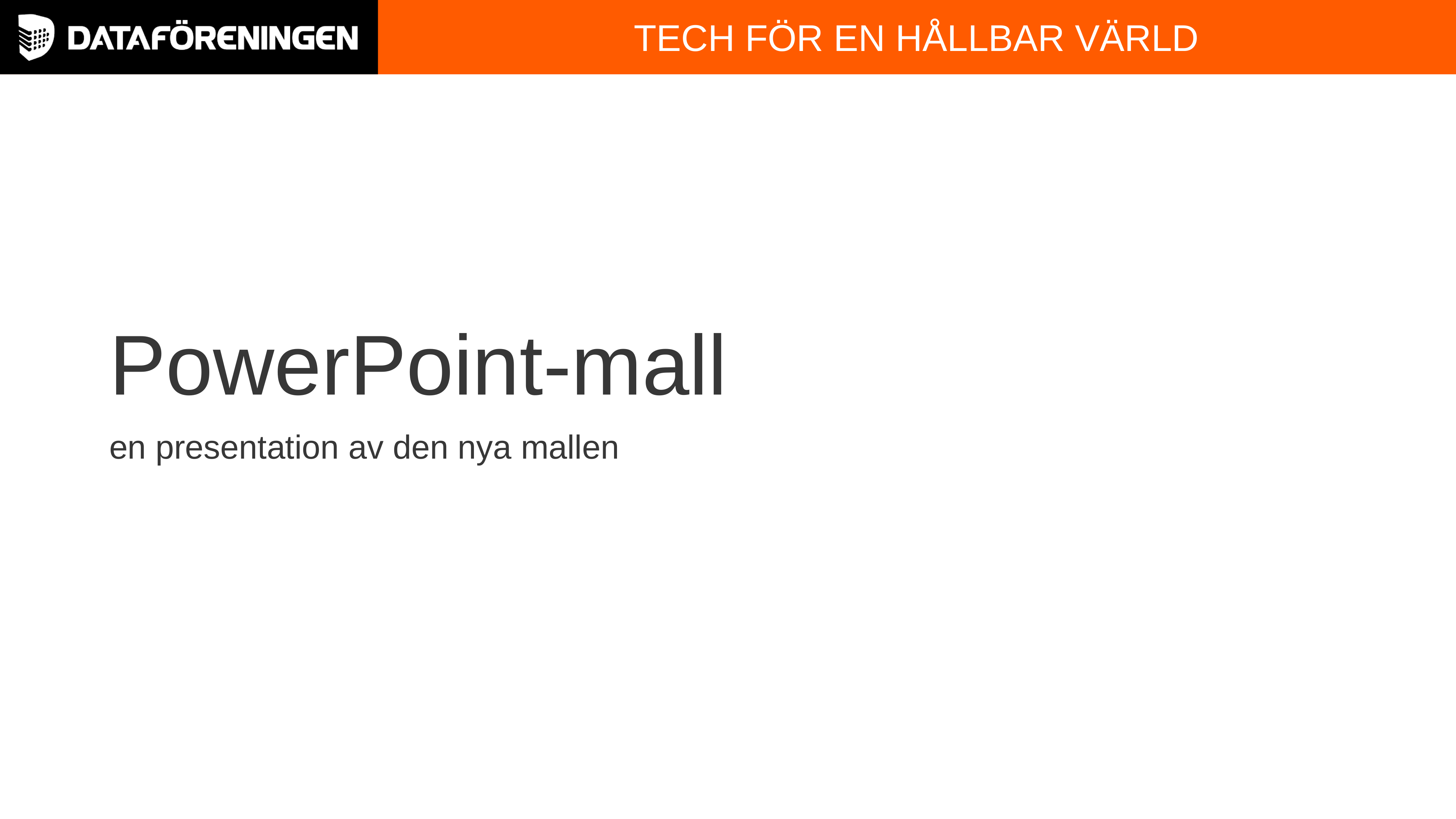

# PowerPoint-mall
en presentation av den nya mallen